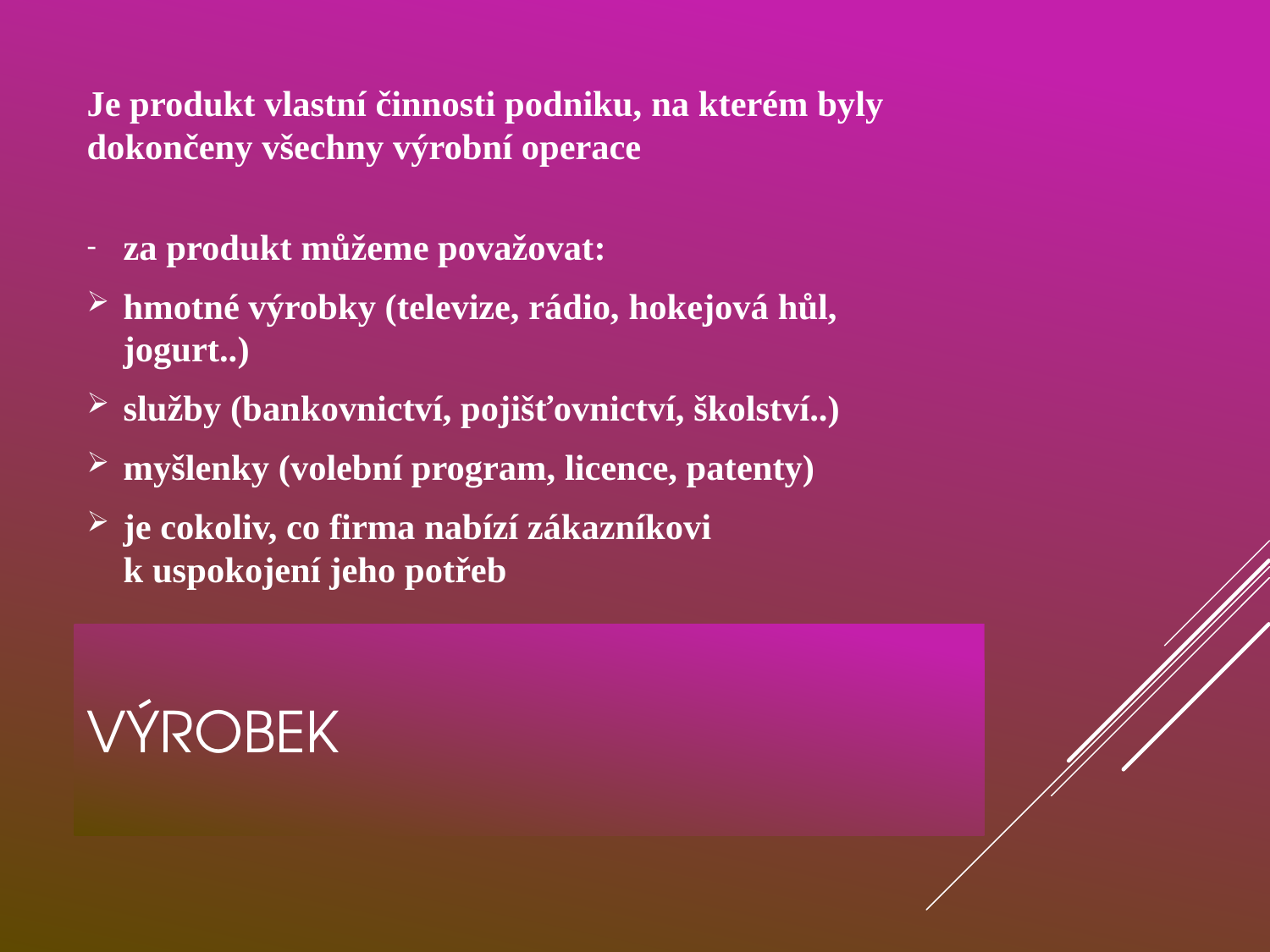

Je produkt vlastní činnosti podniku, na kterém byly dokončeny všechny výrobní operace

za produkt můžeme považovat:
hmotné výrobky (televize, rádio, hokejová hůl, jogurt..)
služby (bankovnictví, pojišťovnictví, školství..)
myšlenky (volební program, licence, patenty)
je cokoliv, co firma nabízí zákazníkovi
k uspokojení jeho potřeb

# Výrobek